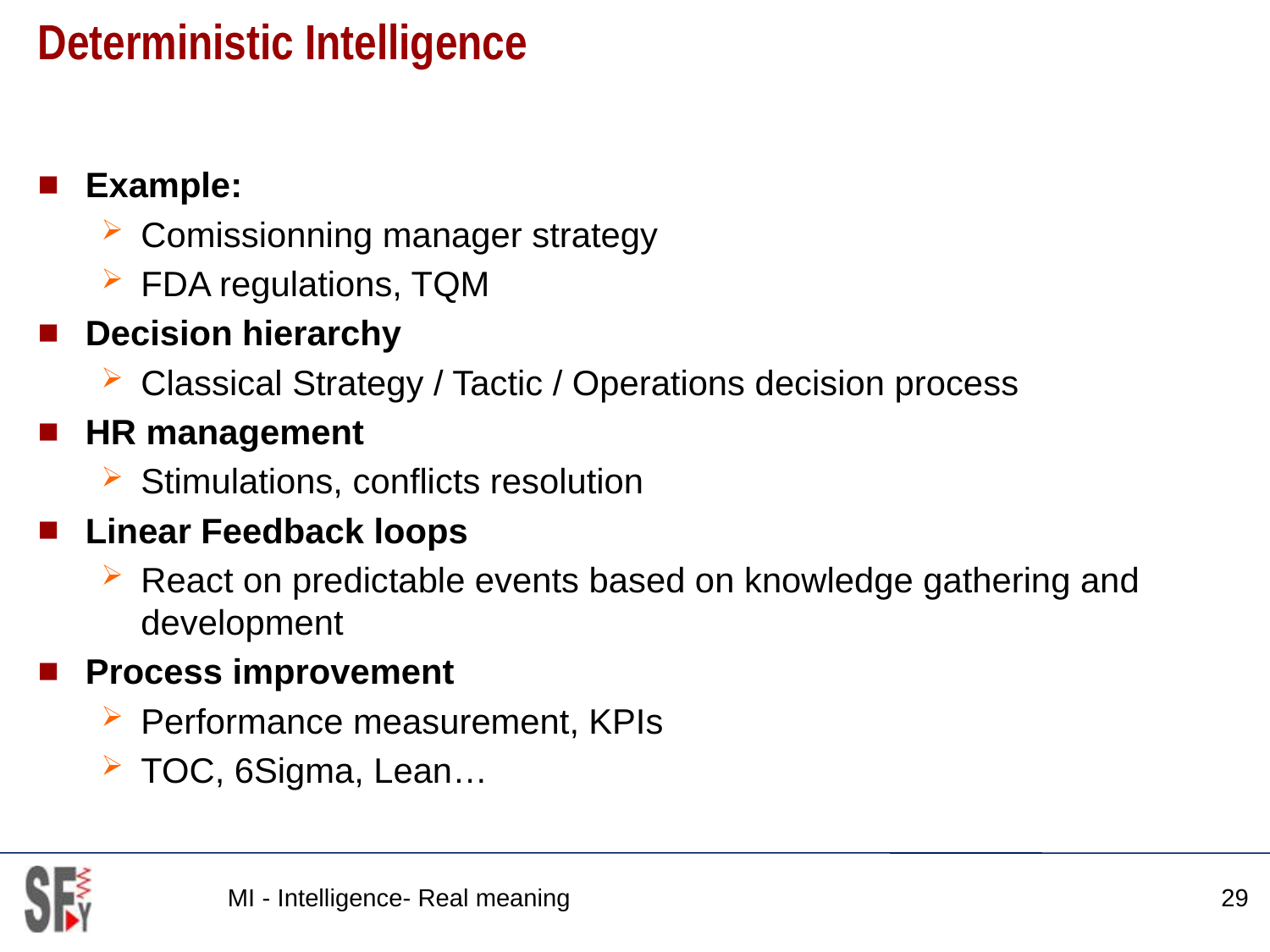

# Deterministic Intelligence
Example:
Comissionning manager strategy
FDA regulations, TQM
Decision hierarchy
Classical Strategy / Tactic / Operations decision process
HR management
Stimulations, conflicts resolution
Linear Feedback loops
React on predictable events based on knowledge gathering and development
Process improvement
Performance measurement, KPIs
TOC, 6Sigma, Lean…

MI - Intelligence- Real meaning
29